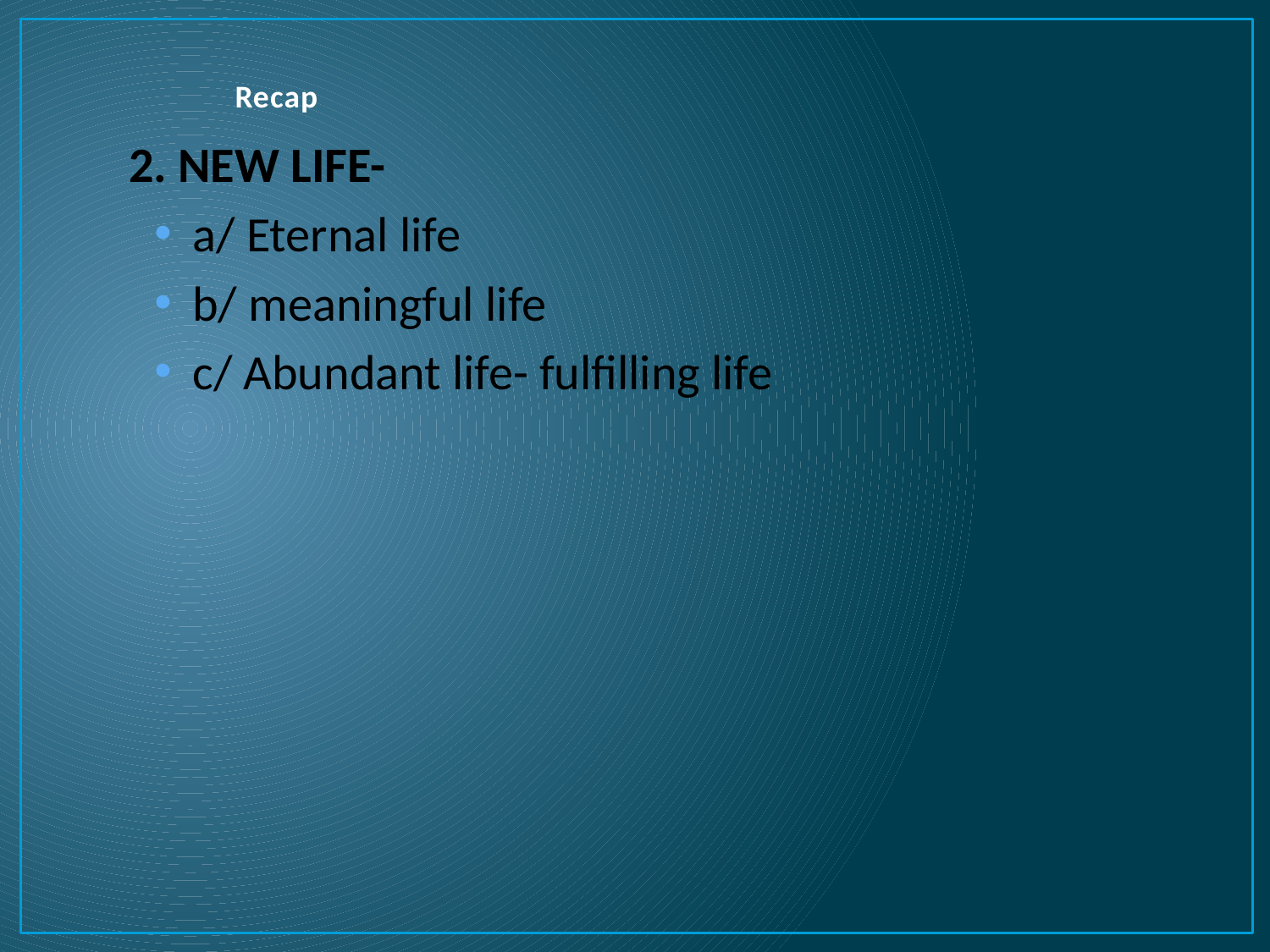

# Recap
2. NEW LIFE-
a/ Eternal life
b/ meaningful life
c/ Abundant life- fulfilling life